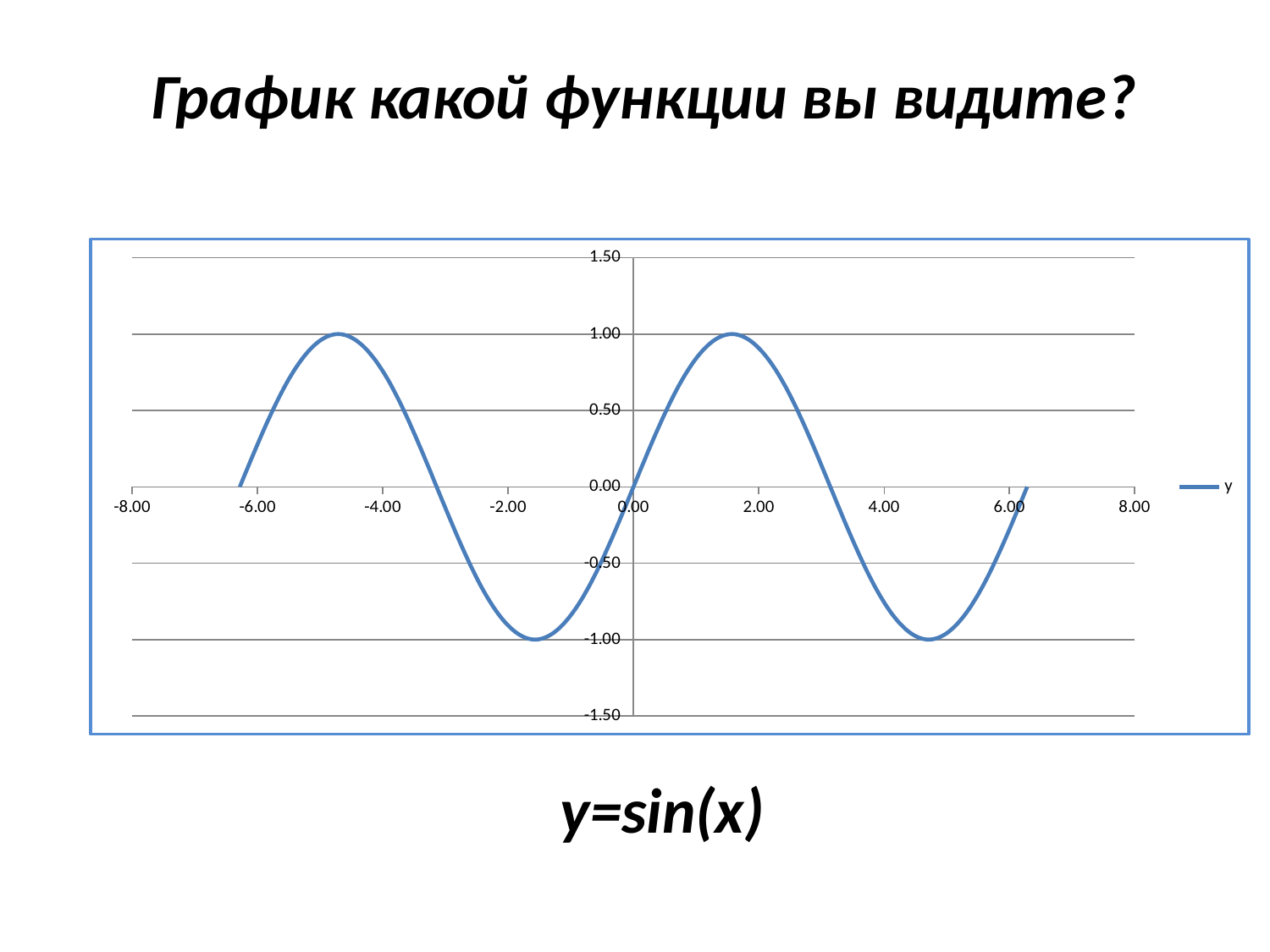

График какой функции вы видите?

### Chart

| Category | y |
|---|---|
y=sin(x)